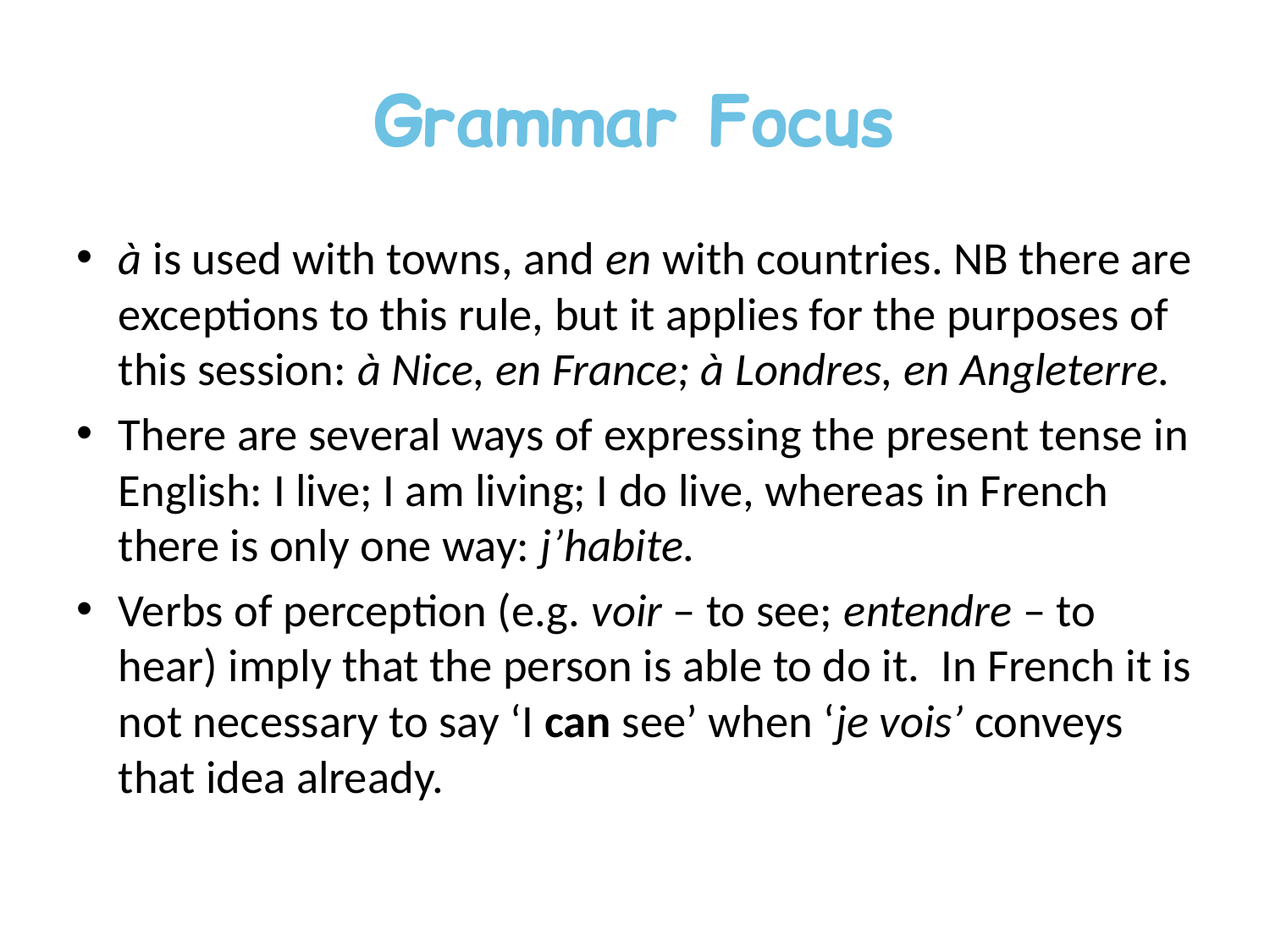

# Grammar Focus
à is used with towns, and en with countries. NB there are exceptions to this rule, but it applies for the purposes of this session: à Nice, en France; à Londres, en Angleterre.
There are several ways of expressing the present tense in English: I live; I am living; I do live, whereas in French there is only one way: j’habite.
Verbs of perception (e.g. voir – to see; entendre – to hear) imply that the person is able to do it.  In French it is not necessary to say ‘I can see’ when ‘je vois’ conveys that idea already.